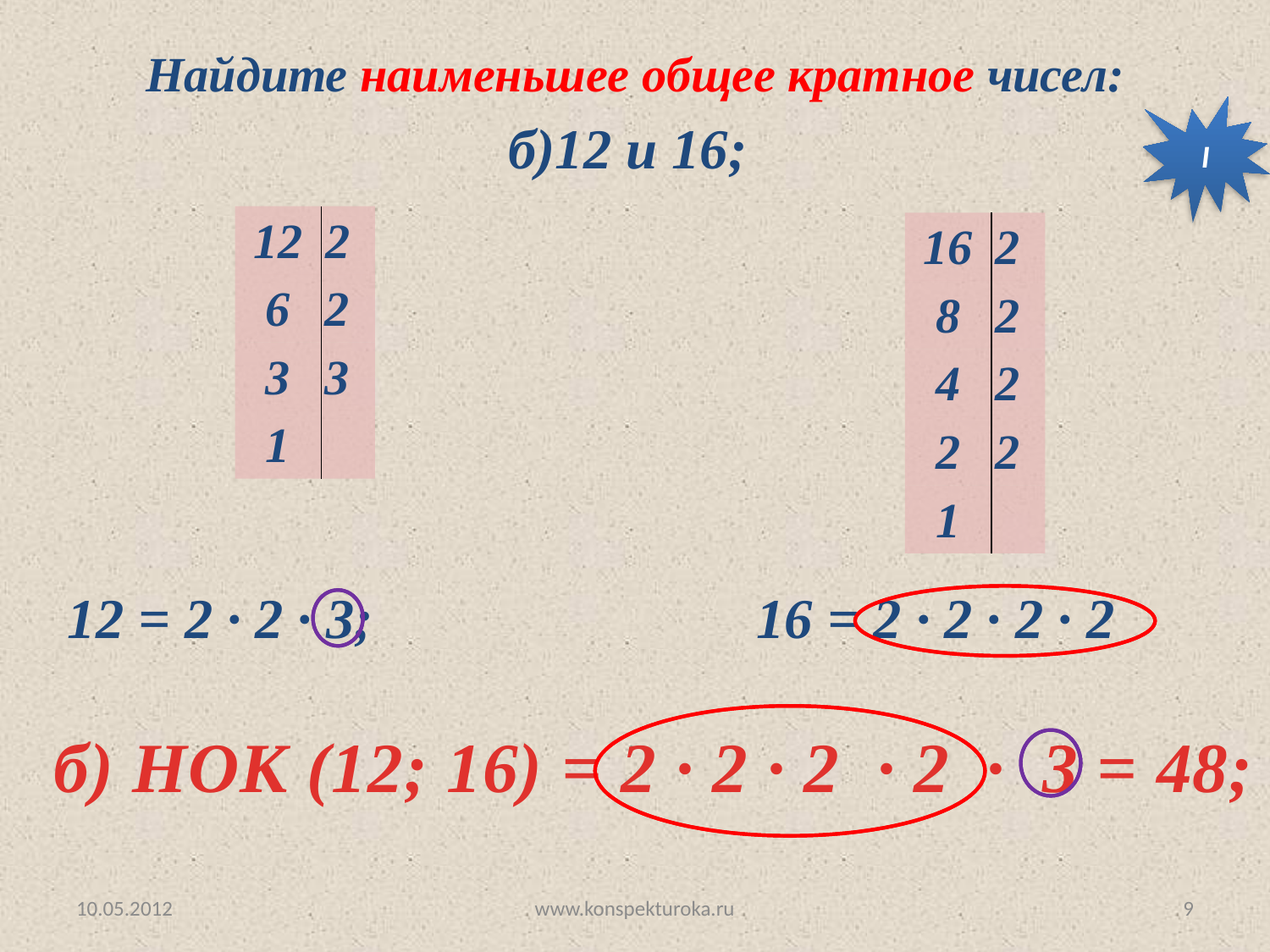

Найдите наименьшее общее кратное чисел:
I
б)12 и 16;
| 12 | 2 |
| --- | --- |
| 6 | 2 |
| 3 | 3 |
| 1 |  |
| 16 | 2 |
| --- | --- |
| 8 | 2 |
| 4 | 2 |
| 2 | 2 |
| 1 |  |
12 = 2 ∙ 2 ∙ 3;                           16 = 2 ∙ 2 ∙ 2 ∙ 2

б) НОК (12; 16) = 2 ∙ 2 ∙ 2  ∙ 2  ∙  3 = 48;

10.05.2012
www.konspekturoka.ru
9